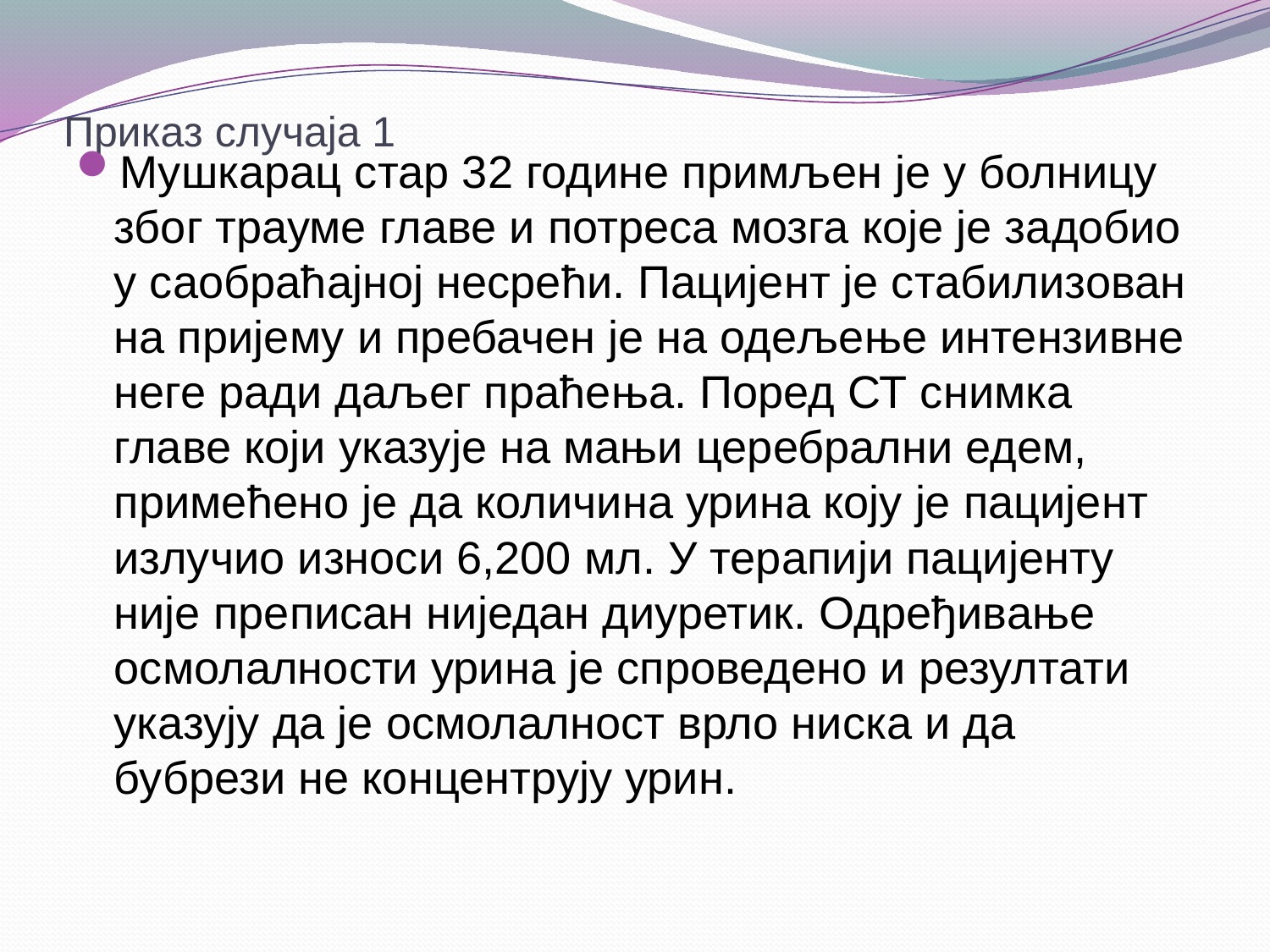

# Приказ случаја 1
Мушкарац стар 32 године примљен је у болницу због трауме главе и потреса мозга које је задобио у саобраћајној несрећи. Пацијент је стабилизован на пријему и пребачен је на одељење интензивне неге ради даљег праћења. Поред СТ снимка главе који указује на мањи церебрални едем, примећено је да количина урина коју је пацијент излучио износи 6,200 мл. У терапији пацијенту није преписан ниједан диуретик. Одређивање осмолалности урина је спроведено и резултати указују да је осмолалност врло ниска и да бубрези не концентрују урин.